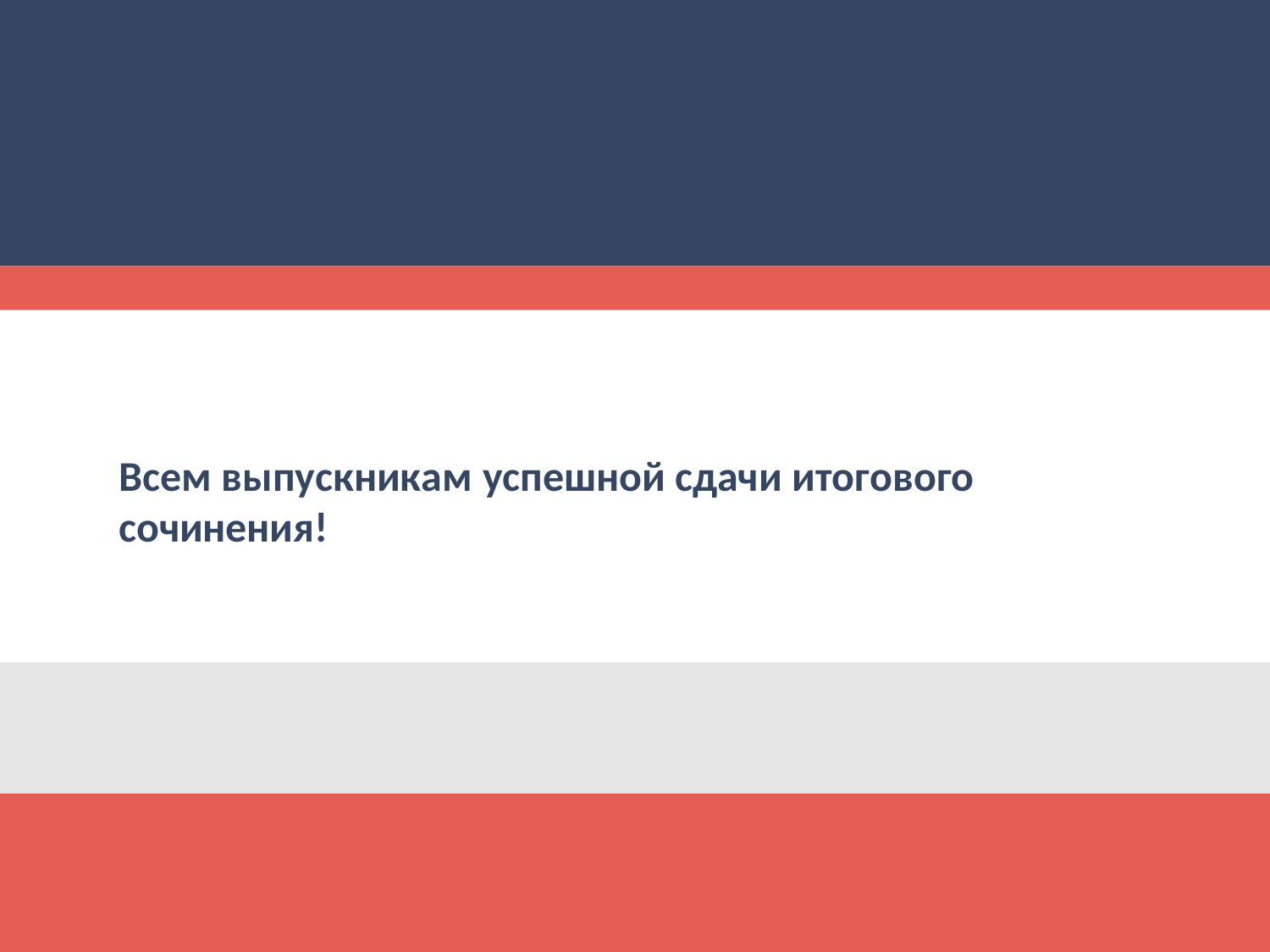

# Всем выпускникам успешной сдачи итогового сочинения!